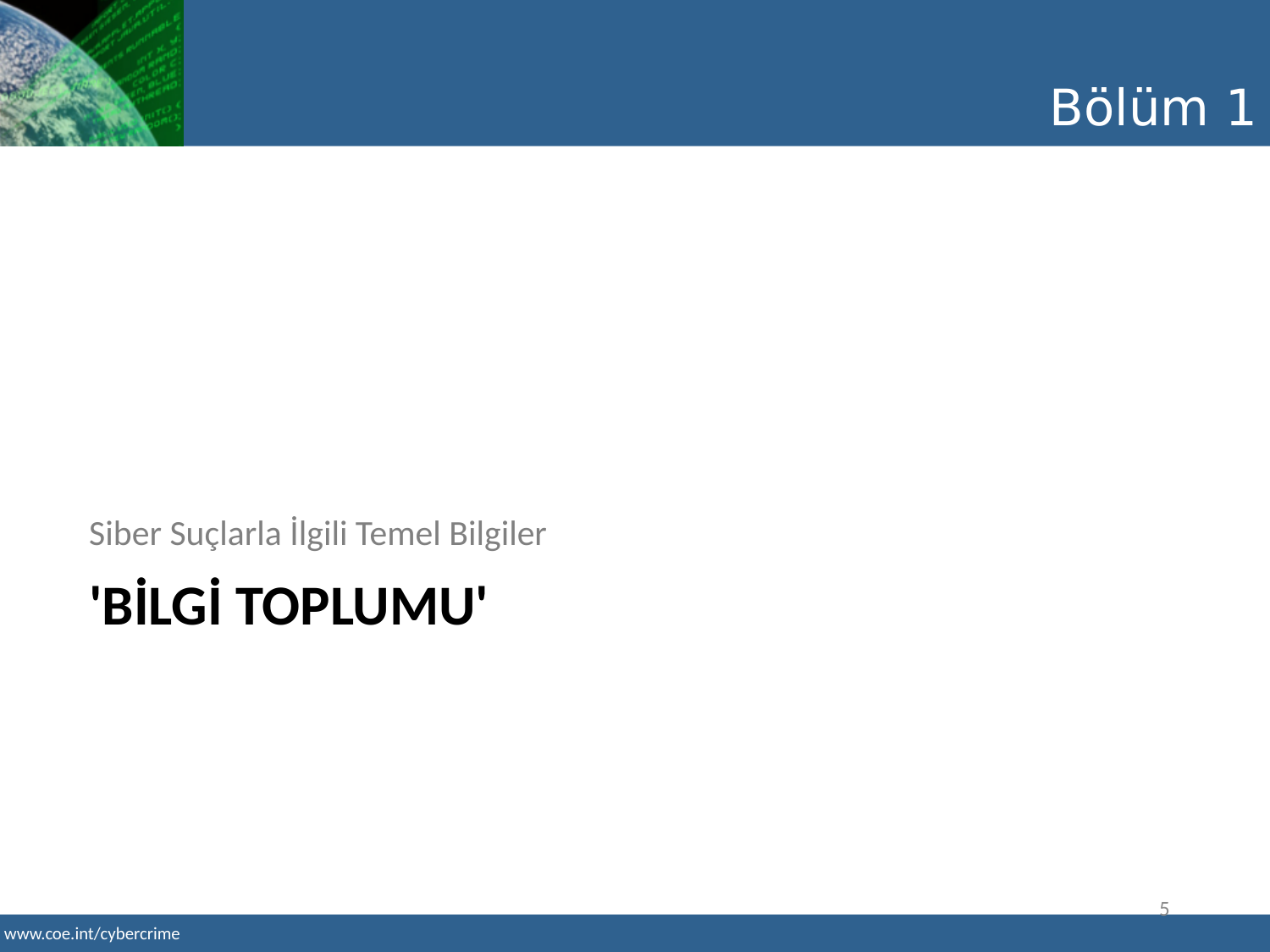

Bölüm 1

Siber Suçlarla İlgili Temel Bilgiler

# 'BİLGİ Toplumu'
5